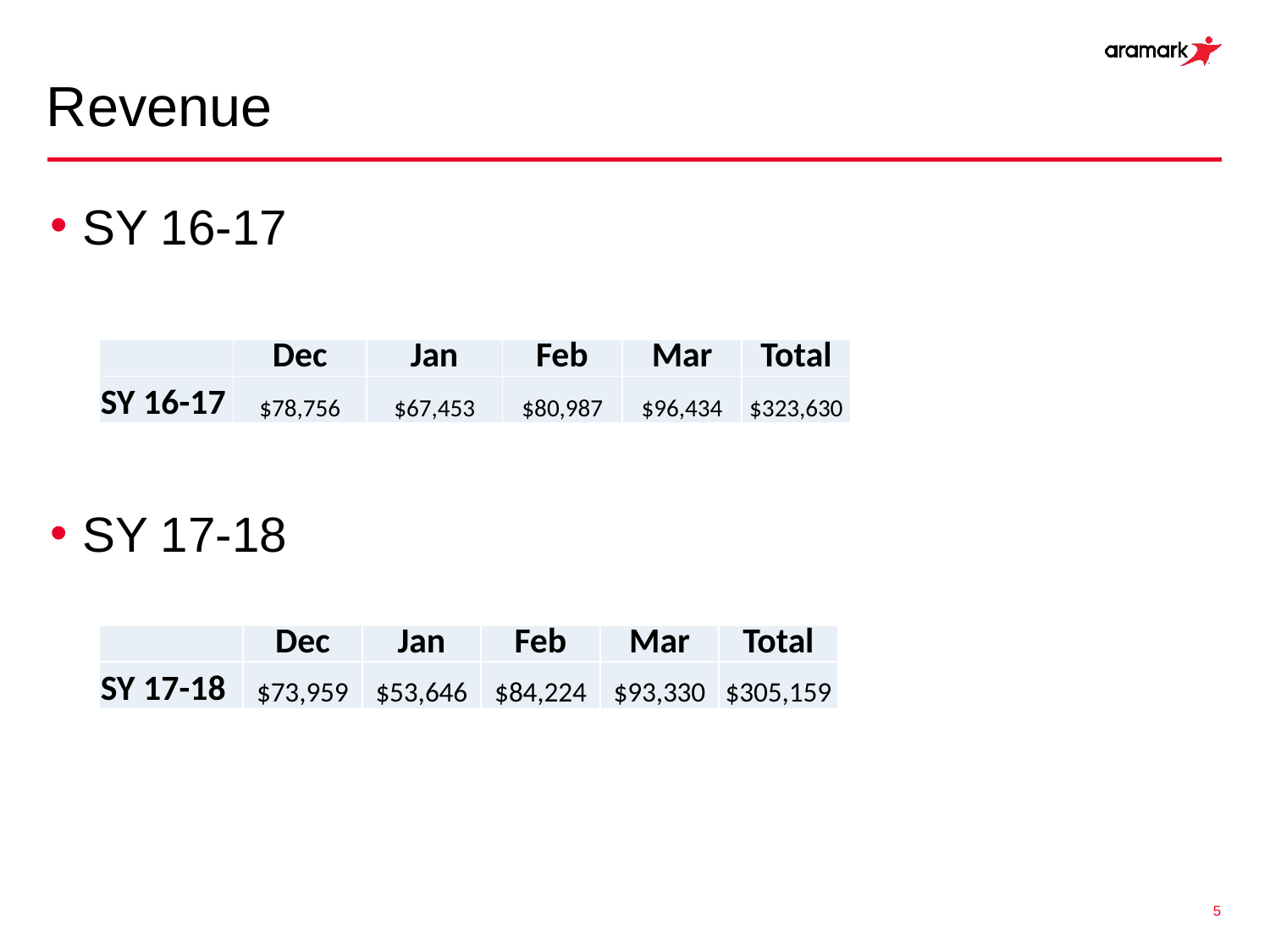

# Revenue
SY 16-17

SY 17-18
|  | Dec | Jan | Feb | Mar | Total |
| --- | --- | --- | --- | --- | --- |
| SY 16-17 | $78,756 | $67,453 | $80,987 | $96,434 | $323,630 |
|  | Dec | Jan | Feb | Mar | Total |
| --- | --- | --- | --- | --- | --- |
| SY 17-18 | $73,959 | $53,646 | $84,224 | $93,330 | $305,159 |
5